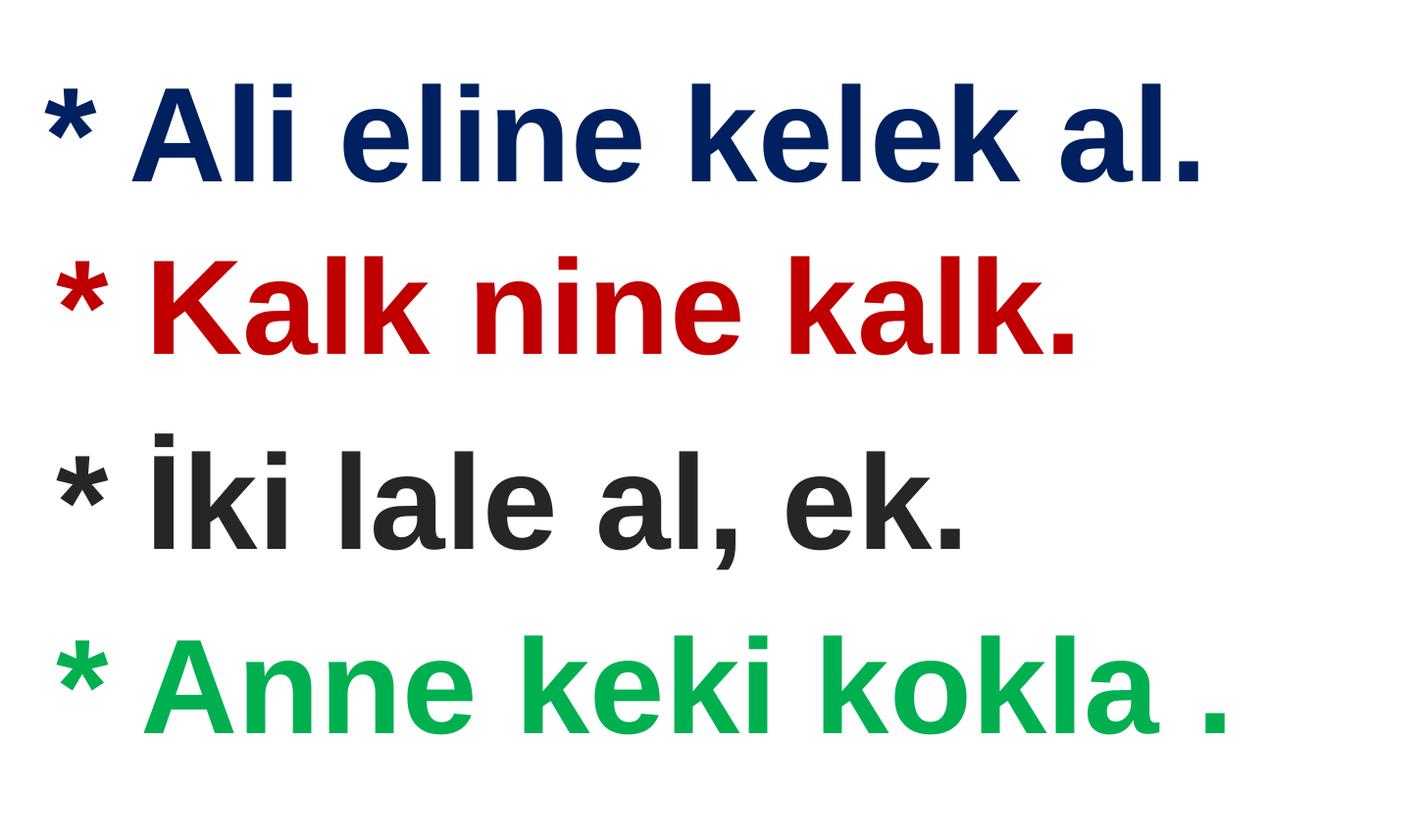

* Ali eline kelek al.
* Kalk nine kalk.

* İki lale al, ek.
* Anne keki kokla .